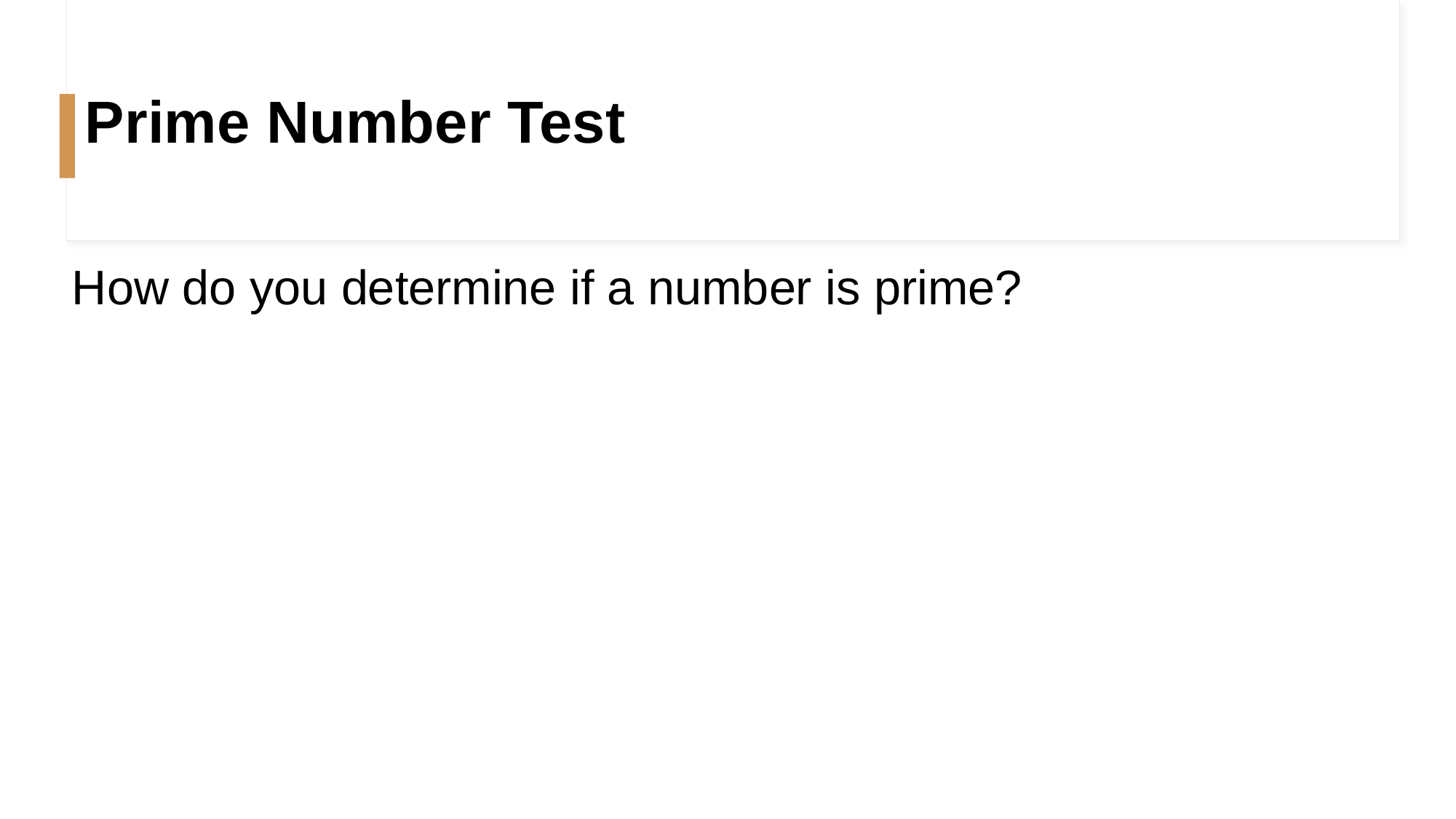

# Prime Number Test
How do you determine if a number is prime?